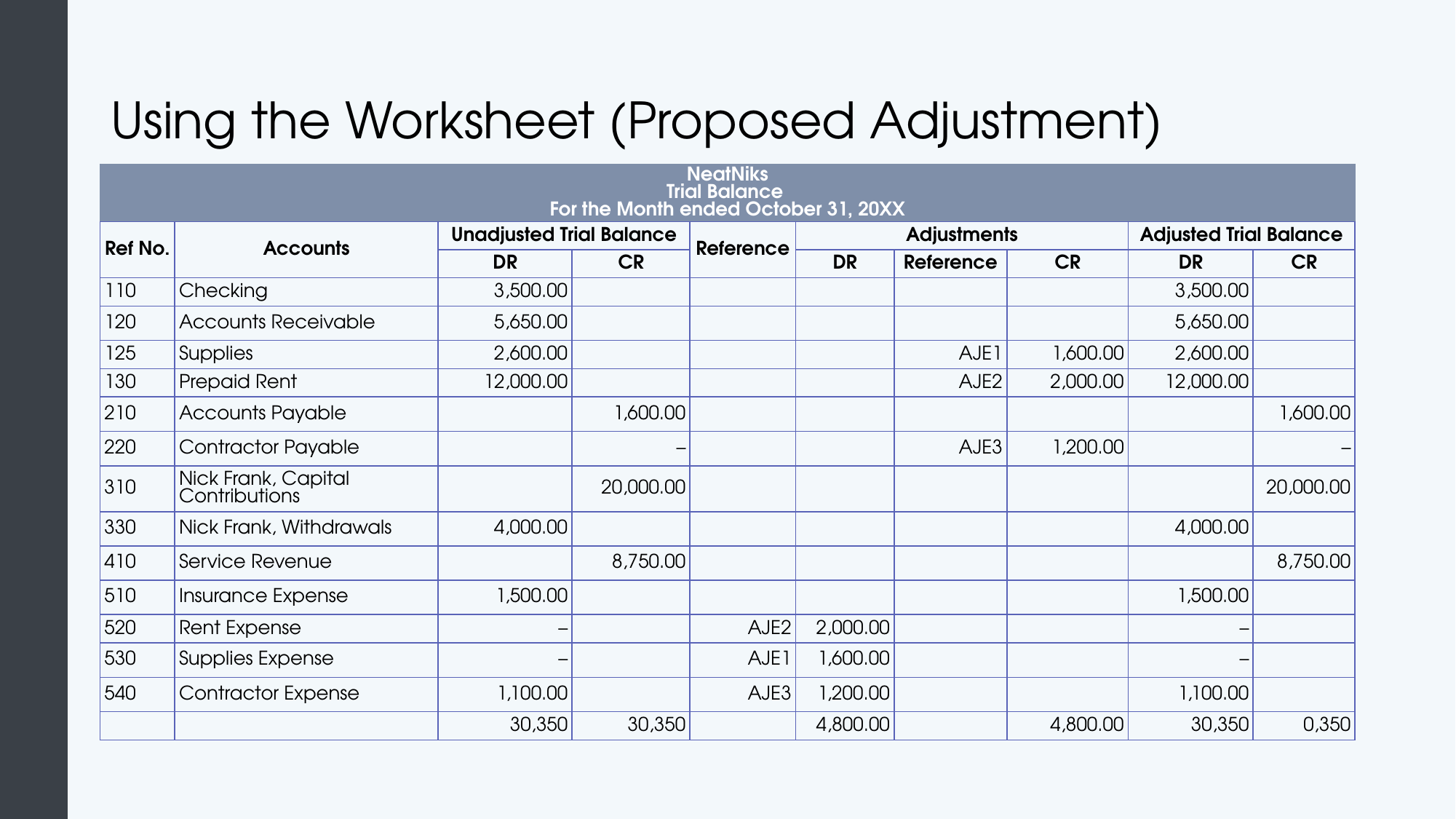

# Using the Worksheet (Proposed Adjustment)
| NeatNiks Trial Balance For the Month ended October 31, 20XX |  |  |  |  |  |  |  |  |  |
| --- | --- | --- | --- | --- | --- | --- | --- | --- | --- |
| Ref No. | Accounts | Unadjusted Trial Balance |  | Reference | Adjustments |  |  | Adjusted Trial Balance |  |
|  |  | DR | CR |  | DR | Reference | CR | DR | CR |
| 110 | Checking | 3,500.00 |  |  |  |  |  | 3,500.00 |  |
| 120 | Accounts Receivable | 5,650.00 |  |  |  |  |  | 5,650.00 |  |
| 125 | Supplies | 2,600.00 |  |  |  | AJE1 | 1,600.00 | 2,600.00 |  |
| 130 | Prepaid Rent | 12,000.00 |  |  |  | AJE2 | 2,000.00 | 12,000.00 |  |
| 210 | Accounts Payable |  | 1,600.00 |  |  |  |  |  | 1,600.00 |
| 220 | Contractor Payable |  | – |  |  | AJE3 | 1,200.00 |  | – |
| 310 | Nick Frank, Capital Contributions |  | 20,000.00 |  |  |  |  |  | 20,000.00 |
| 330 | Nick Frank, Withdrawals | 4,000.00 |  |  |  |  |  | 4,000.00 |  |
| 410 | Service Revenue |  | 8,750.00 |  |  |  |  |  | 8,750.00 |
| 510 | Insurance Expense | 1,500.00 |  |  |  |  |  | 1,500.00 |  |
| 520 | Rent Expense | – |  | AJE2 | 2,000.00 |  |  | – |  |
| 530 | Supplies Expense | – |  | AJE1 | 1,600.00 |  |  | – |  |
| 540 | Contractor Expense | 1,100.00 |  | AJE3 | 1,200.00 |  |  | 1,100.00 |  |
|  |  | 30,350 | 30,350 |  | 4,800.00 |  | 4,800.00 | 30,350 | 0,350 |